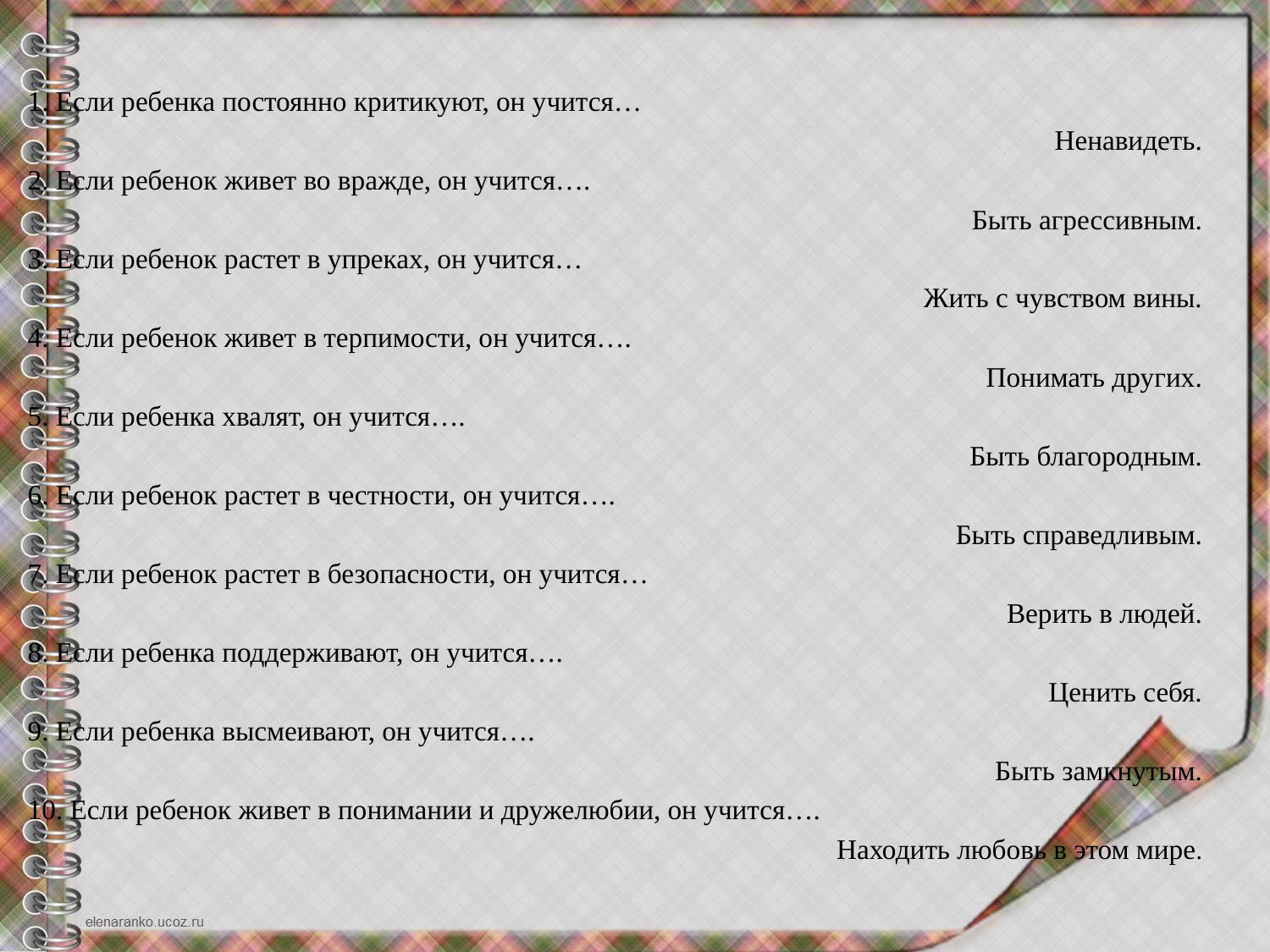

#
1. Если ребенка постоянно критикуют, он учится…
Ненавидеть.
2. Если ребенок живет во вражде, он учится….
Быть агрессивным.
3. Если ребенок растет в упреках, он учится…
Жить с чувством вины.
4. Если ребенок живет в терпимости, он учится….
Понимать других.
5. Если ребенка хвалят, он учится….
Быть благородным.
6. Если ребенок растет в честности, он учится….
Быть справедливым.
7. Если ребенок растет в безопасности, он учится…
Верить в людей.
8. Если ребенка поддерживают, он учится….
Ценить себя.
9. Если ребенка высмеивают, он учится….
Быть замкнутым.
10. Если ребенок живет в понимании и дружелюбии, он учится….
Находить любовь в этом мире.